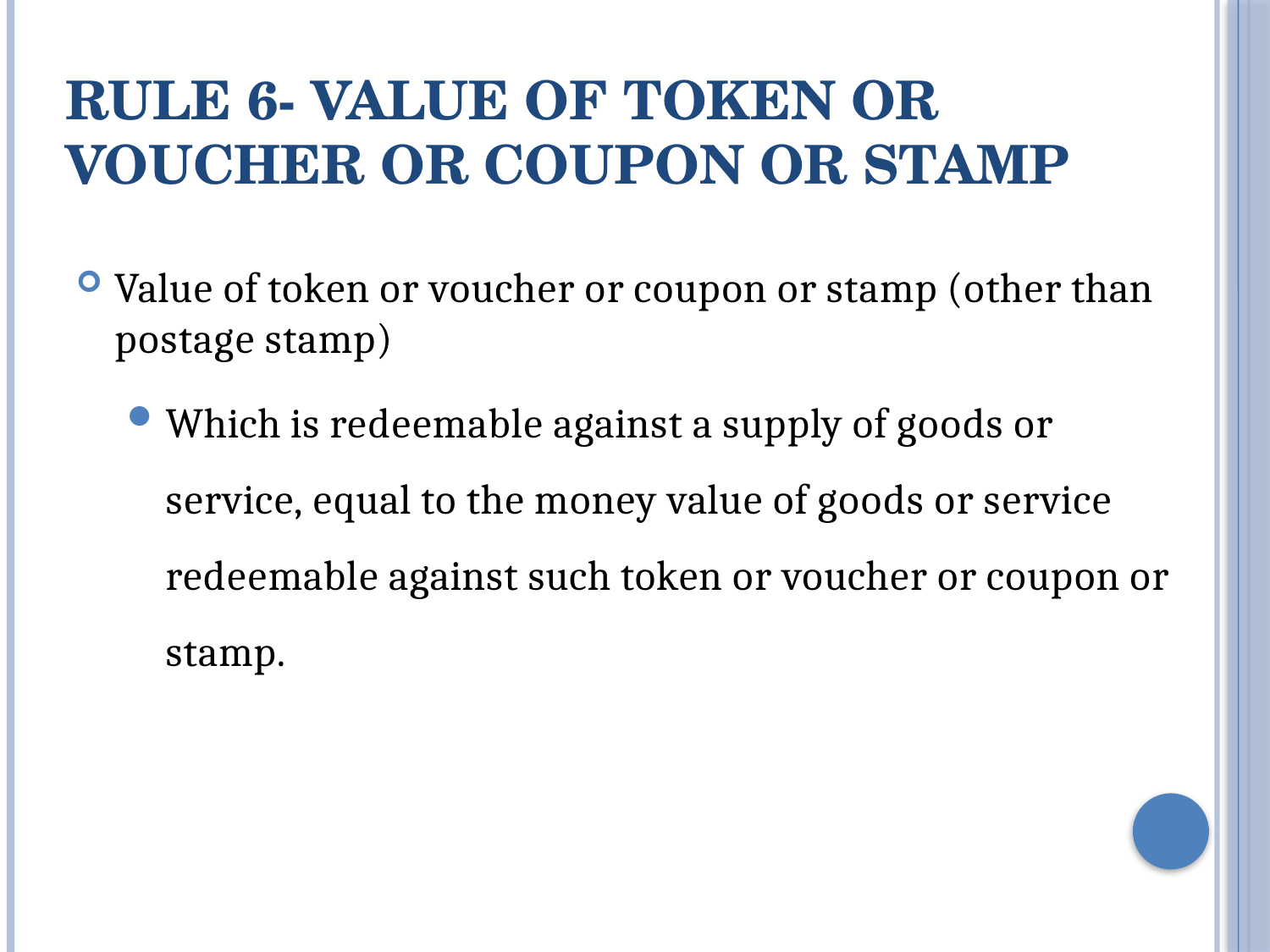

# Rule 6- Value of token or voucher or coupon or stamp
Value of token or voucher or coupon or stamp (other than postage stamp)
Which is redeemable against a supply of goods or service, equal to the money value of goods or service redeemable against such token or voucher or coupon or stamp.